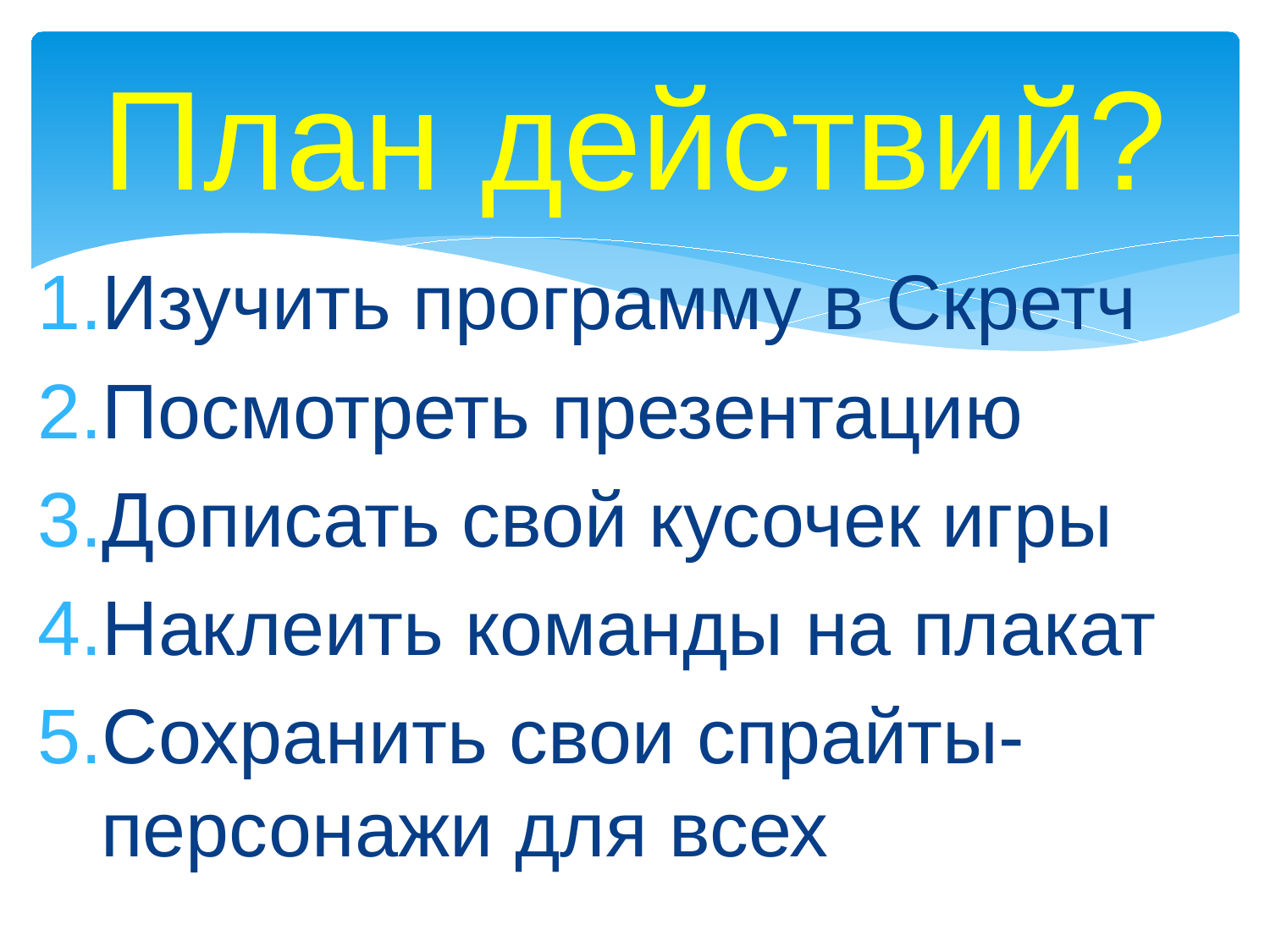

# План действий?
Изучить программу в Скретч
Посмотреть презентацию
Дописать свой кусочек игры
Наклеить команды на плакат
Сохранить свои спрайты-персонажи для всех